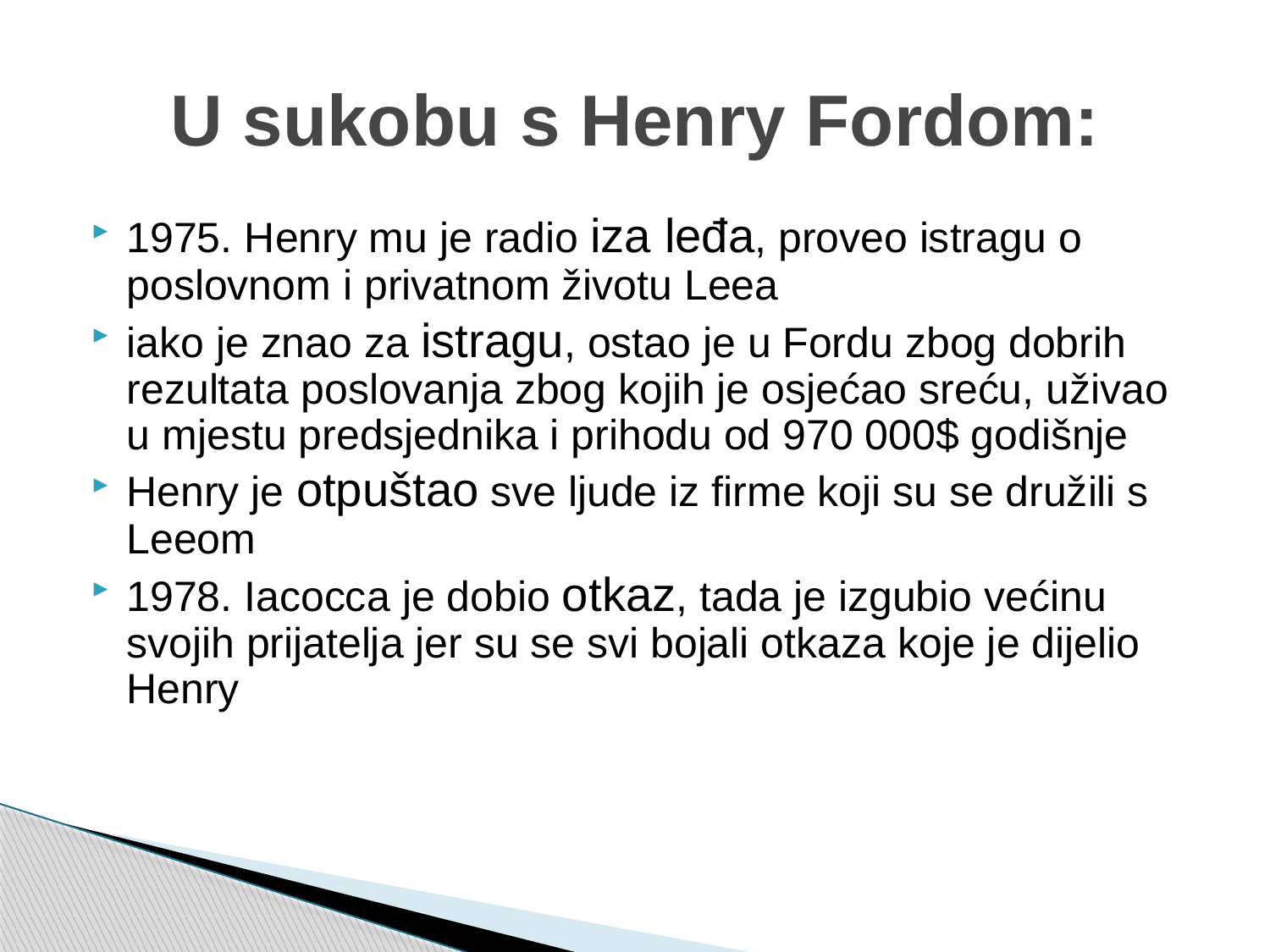

# U sukobu s Henry Fordom:
1975. Henry mu je radio iza leđa, proveo istragu o poslovnom i privatnom životu Leea
iako je znao za istragu, ostao je u Fordu zbog dobrih rezultata poslovanja zbog kojih je osjećao sreću, uživao u mjestu predsjednika i prihodu od 970 000$ godišnje
Henry je otpuštao sve ljude iz firme koji su se družili s Leeom
1978. Iacocca je dobio otkaz, tada je izgubio većinu svojih prijatelja jer su se svi bojali otkaza koje je dijelio Henry